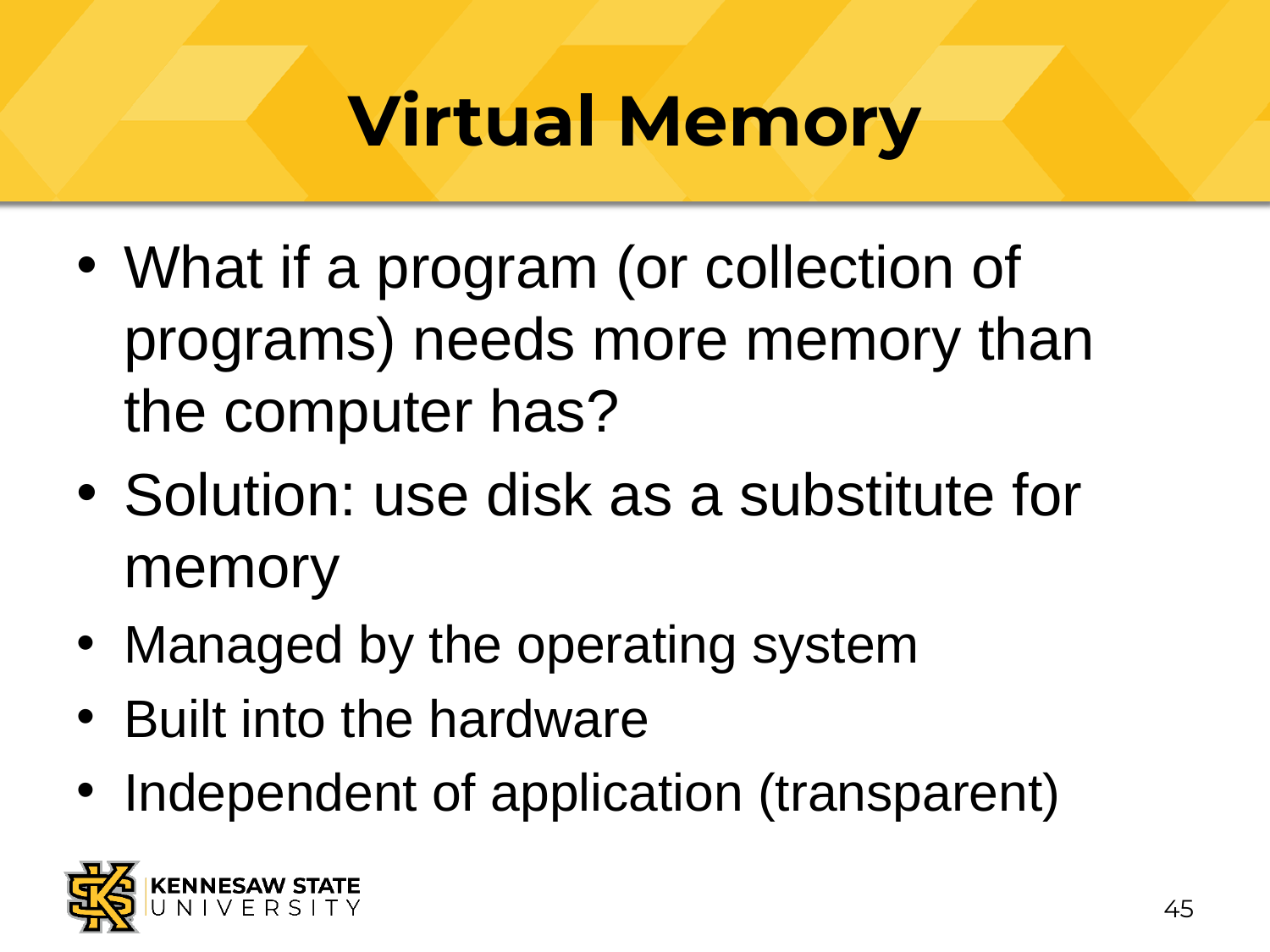

# Virtual Memory
What if a program (or collection of programs) needs more memory than the computer has?
Solution: use disk as a substitute for memory
Managed by the operating system
Built into the hardware
Independent of application (transparent)
45